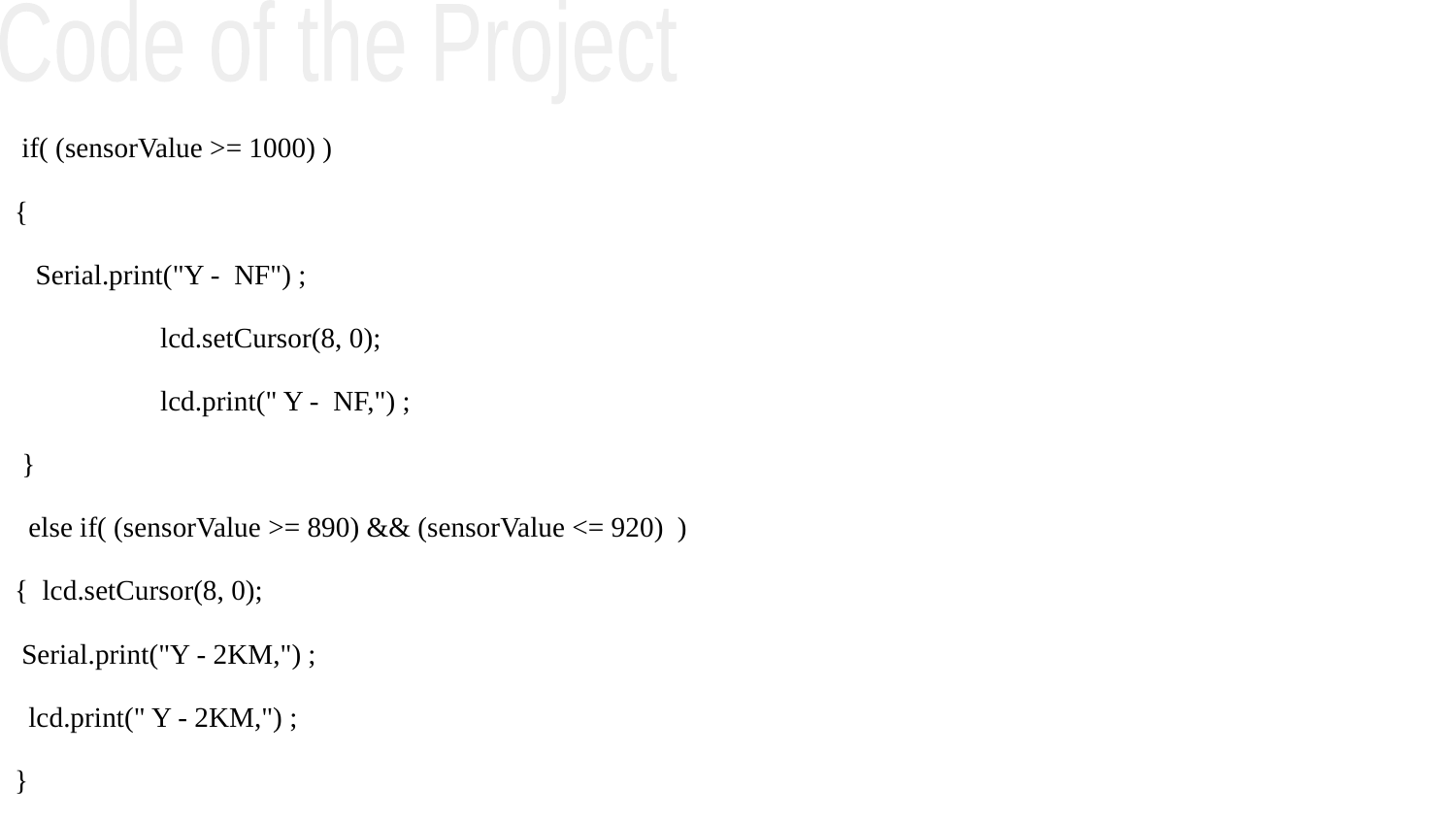

Code of the Project
 if( (sensorValue >= 1000) )
{
   Serial.print("Y -  NF") ;
	lcd.setCursor(8, 0);
	lcd.print(" Y -  NF,") ;
 }
  else if( (sensorValue >= 890) && (sensorValue <= 920)  )
{  lcd.setCursor(8, 0);
 Serial.print("Y - 2KM,") ;
  lcd.print(" Y - 2KM,") ;
}